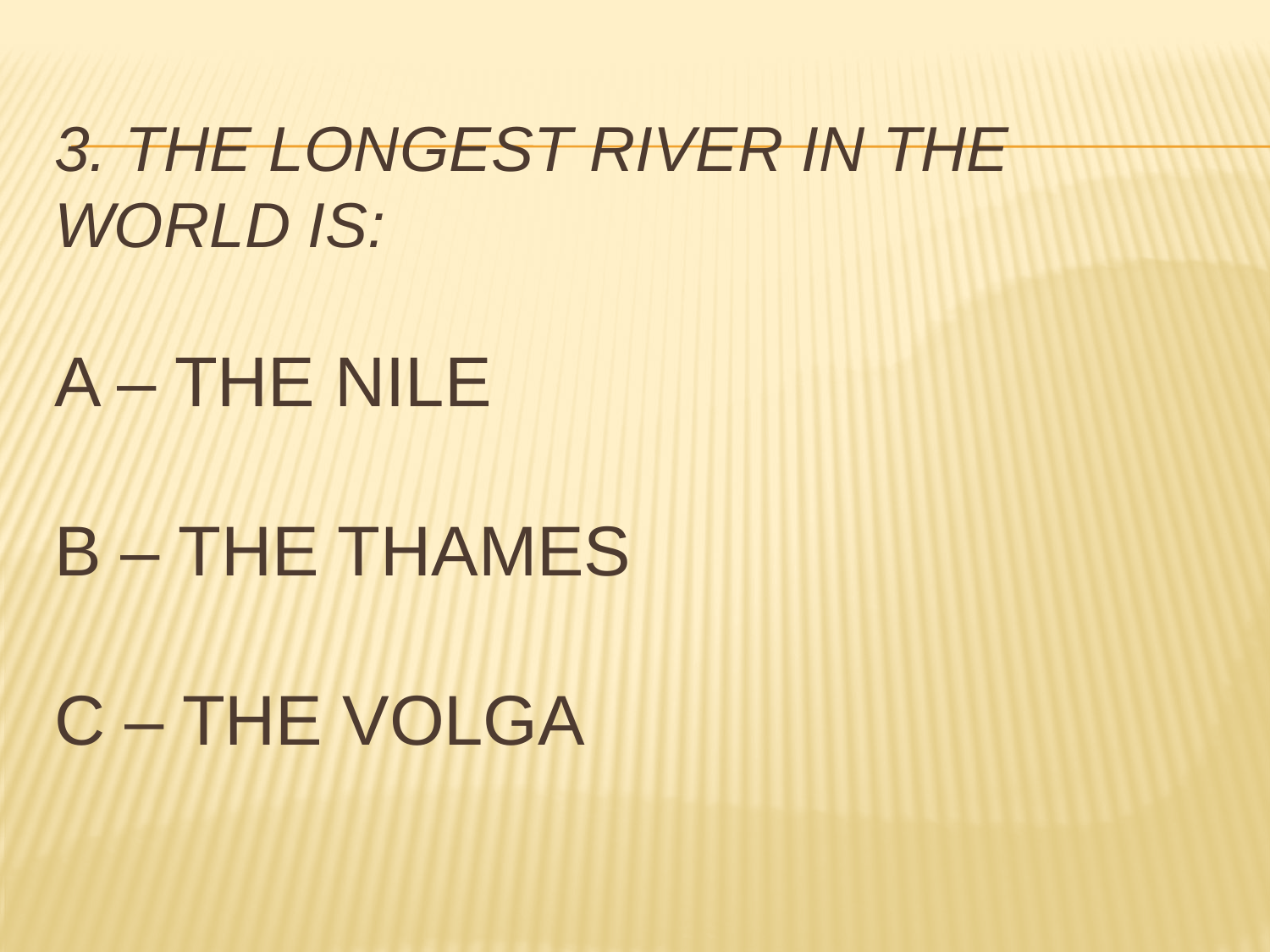

# 3. The longest river in the world is: a – the Nile b – the Thames c – the Volga